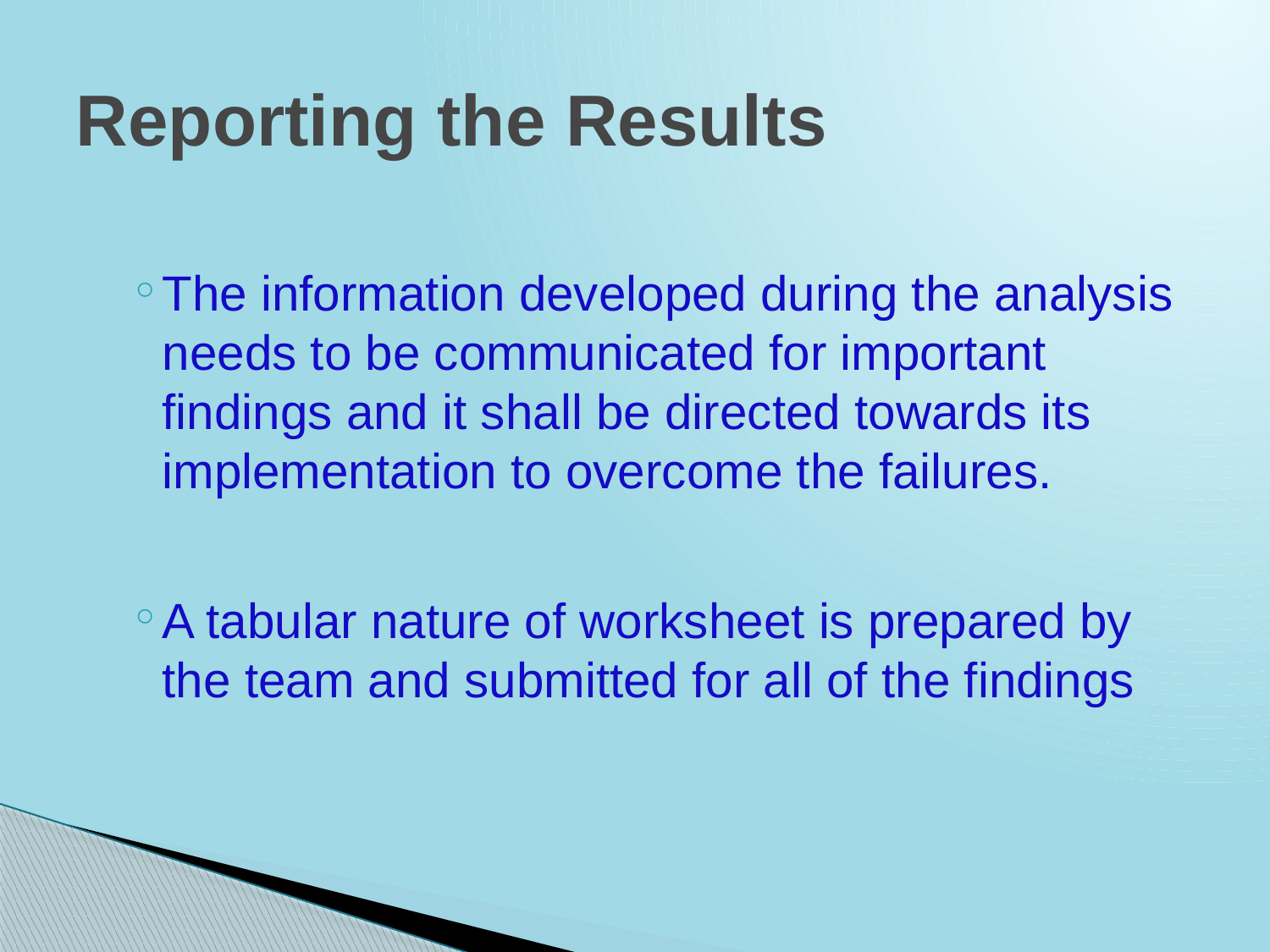

# Reporting the Results

The information developed during the analysis needs to be communicated for important findings and it shall be directed towards its implementation to overcome the failures.

A tabular nature of worksheet is prepared by the team and submitted for all of the findings